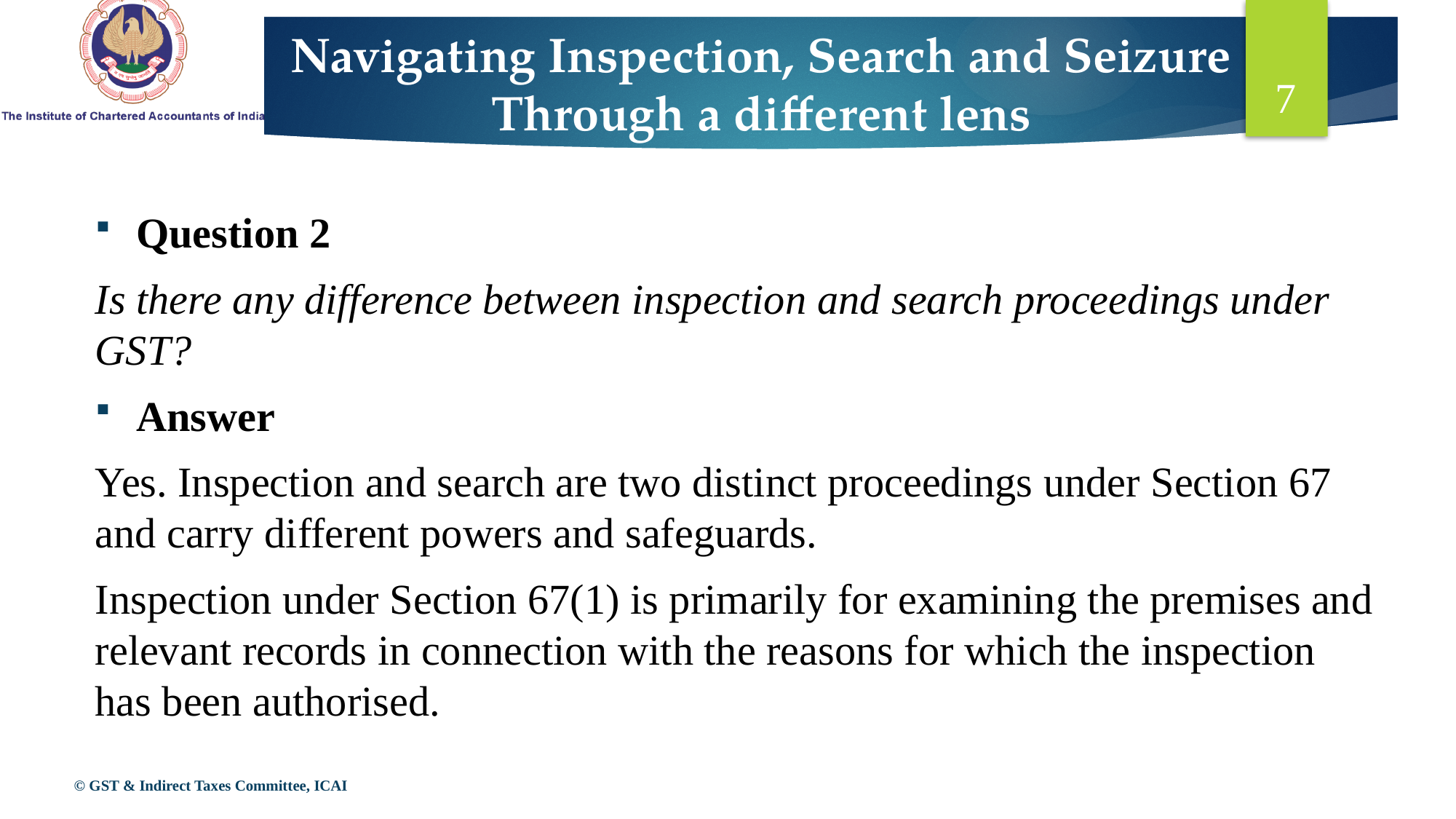

# Navigating Inspection, Search and Seizure Through a different lens
7
Question 2
Is there any difference between inspection and search proceedings under GST?
Answer
Yes. Inspection and search are two distinct proceedings under Section 67 and carry different powers and safeguards.
Inspection under Section 67(1) is primarily for examining the premises and relevant records in connection with the reasons for which the inspection has been authorised.

© GST & Indirect Taxes Committee, ICAI